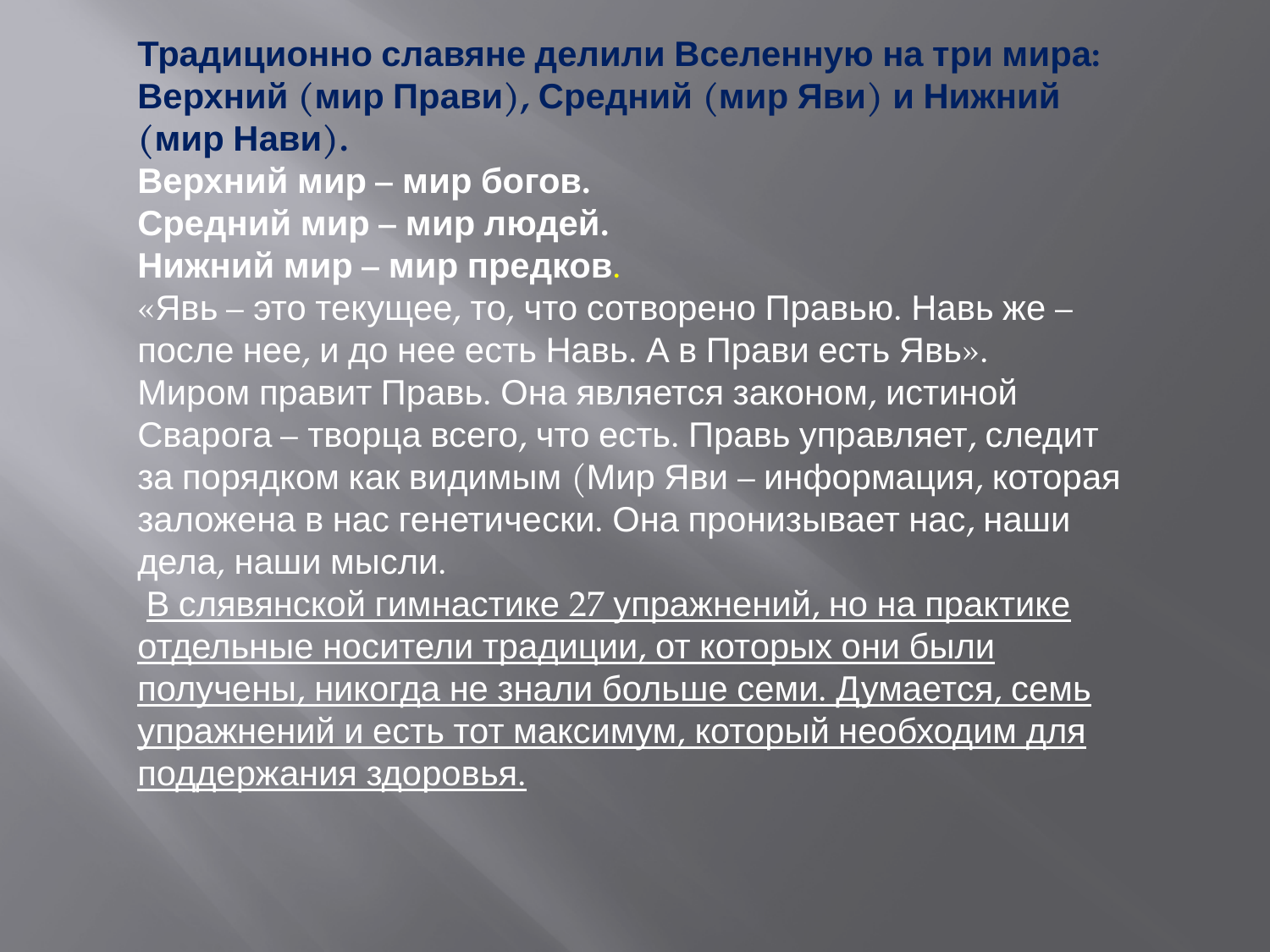

Традиционно славяне делили Вселенную на три мира: Верхний (мир Прави), Средний (мир Яви) и Нижний (мир Нави).
Верхний мир – мир богов.
Средний мир – мир людей.
Нижний мир – мир предков.
«Явь – это текущее, то, что сотворено Правью. Навь же – после нее, и до нее есть Навь. А в Прави есть Явь».
Миром правит Правь. Она является законом, истиной Сварога – творца всего, что есть. Правь управляет, следит за порядком как видимым (Мир Яви – информация, которая заложена в нас генетически. Она пронизывает нас, наши дела, наши мысли.
 В слявянской гимнастике 27 упражнений, но на практике отдельные носители традиции, от которых они были получены, никогда не знали больше семи. Думается, семь упражнений и есть тот максимум, который необходим для поддержания здоровья.